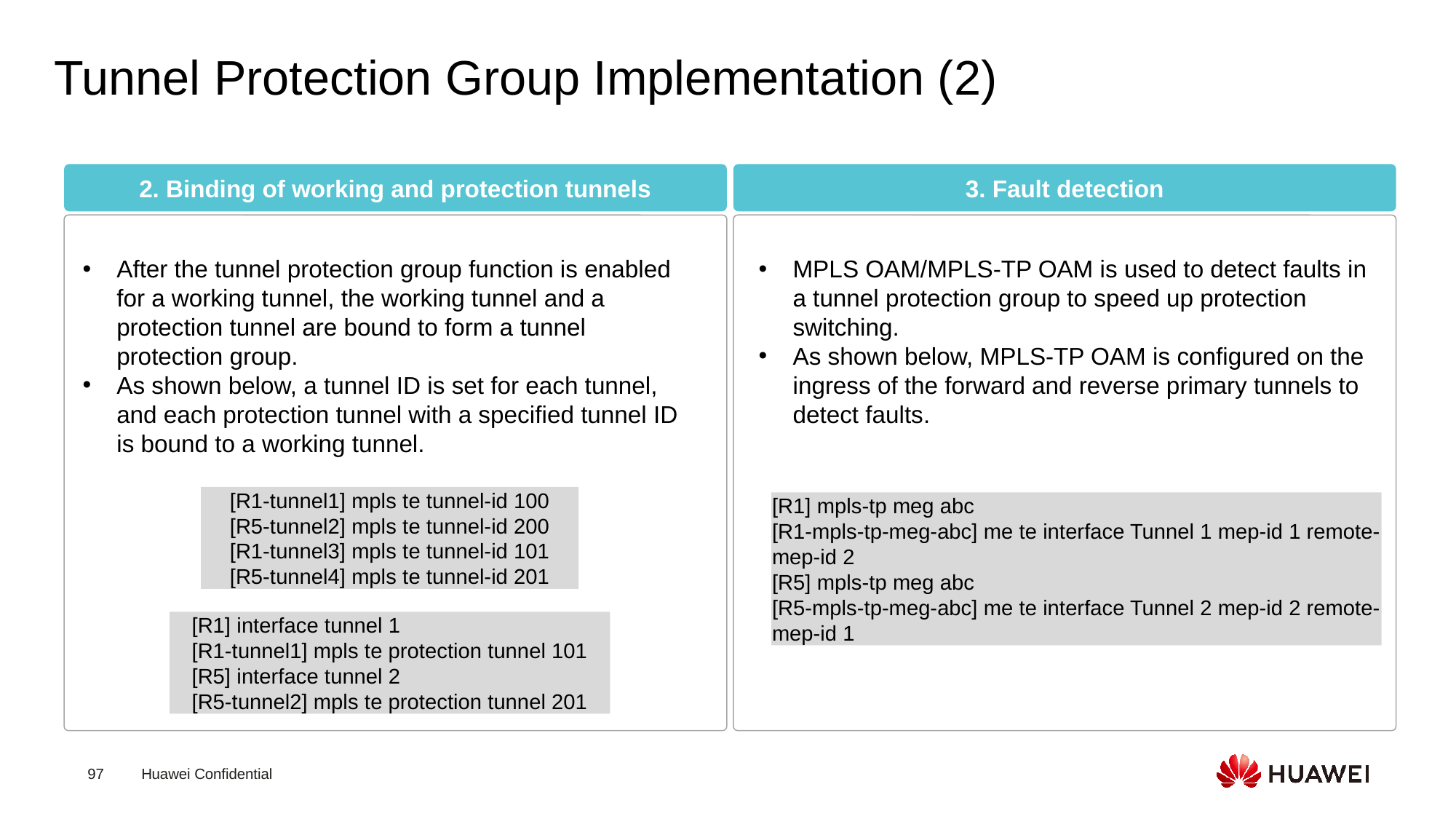

# Tunnel Protection Group Implementation (2)
2. Binding of working and protection tunnels
3. Fault detection

After the tunnel protection group function is enabled for a working tunnel, the working tunnel and a protection tunnel are bound to form a tunnel protection group.
As shown below, a tunnel ID is set for each tunnel, and each protection tunnel with a specified tunnel ID is bound to a working tunnel.

MPLS OAM/MPLS-TP OAM is used to detect faults in a tunnel protection group to speed up protection switching.
As shown below, MPLS-TP OAM is configured on the ingress of the forward and reverse primary tunnels to detect faults.
[R1-tunnel1] mpls te tunnel-id 100
[R5-tunnel2] mpls te tunnel-id 200
[R1-tunnel3] mpls te tunnel-id 101
[R5-tunnel4] mpls te tunnel-id 201
[R1] mpls-tp meg abc
[R1-mpls-tp-meg-abc] me te interface Tunnel 1 mep-id 1 remote-mep-id 2
[R5] mpls-tp meg abc
[R5-mpls-tp-meg-abc] me te interface Tunnel 2 mep-id 2 remote-mep-id 1
[R1] interface tunnel 1
[R1-tunnel1] mpls te protection tunnel 101
[R5] interface tunnel 2
[R5-tunnel2] mpls te protection tunnel 201